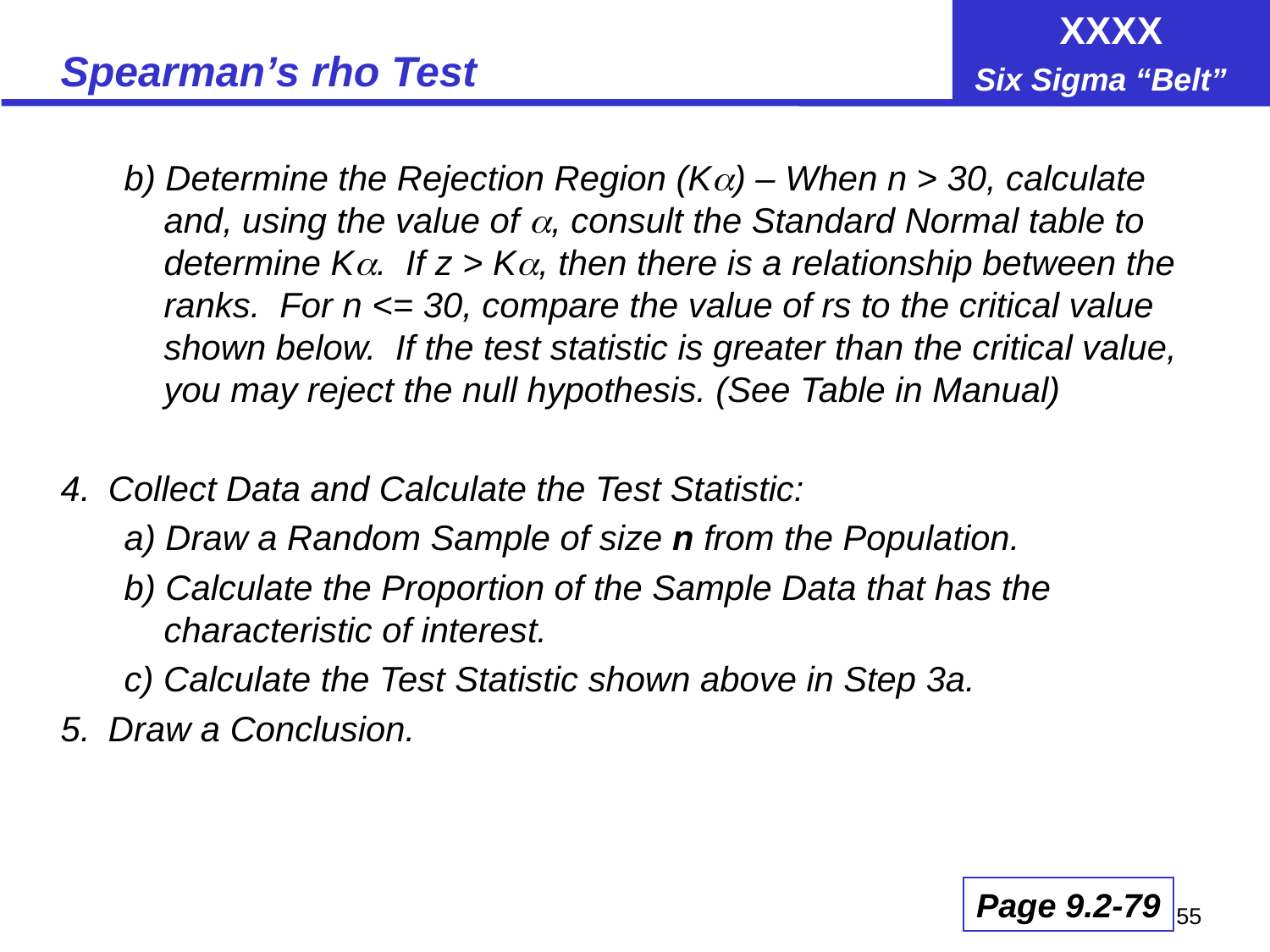

# Spearman’s rho Test
b) Determine the Rejection Region (Kα) – When n > 30, calculate  and, using the value of α, consult the Standard Normal table to determine Kα.  If z > Kα, then there is a relationship between the ranks.  For n <= 30, compare the value of rs to the critical value shown below.  If the test statistic is greater than the critical value, you may reject the null hypothesis. (See Table in Manual)

4.	Collect Data and Calculate the Test Statistic:
a) Draw a Random Sample of size n from the Population.
b) Calculate the Proportion of the Sample Data that has the characteristic of interest.
c) Calculate the Test Statistic shown above in Step 3a.
5.	Draw a Conclusion.
Page 9.2-79